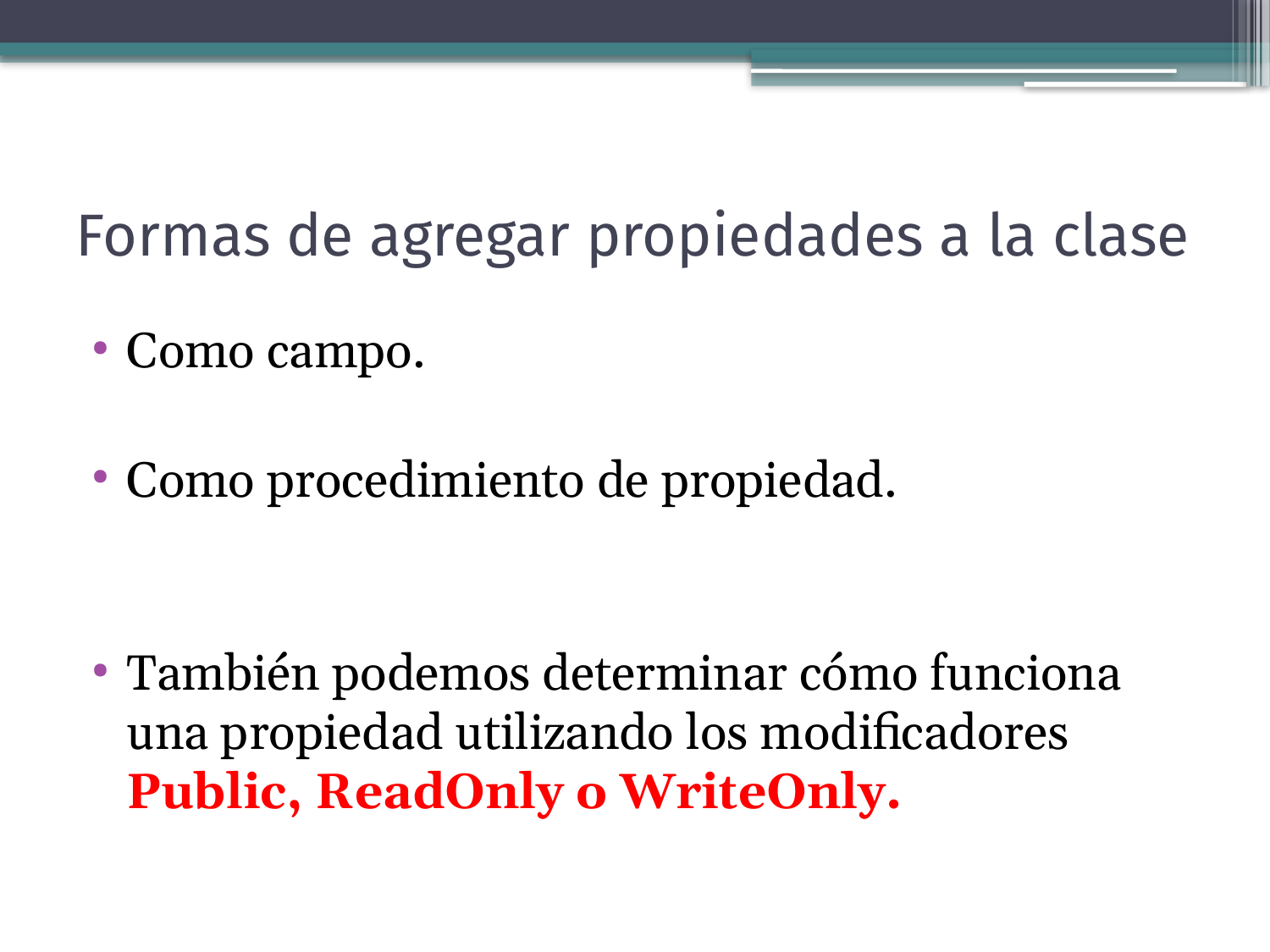

# Formas de agregar propiedades a la clase
Como campo.

Como procedimiento de propiedad.

También podemos determinar cómo funciona una propiedad utilizando los modificadores Public, ReadOnly o WriteOnly.